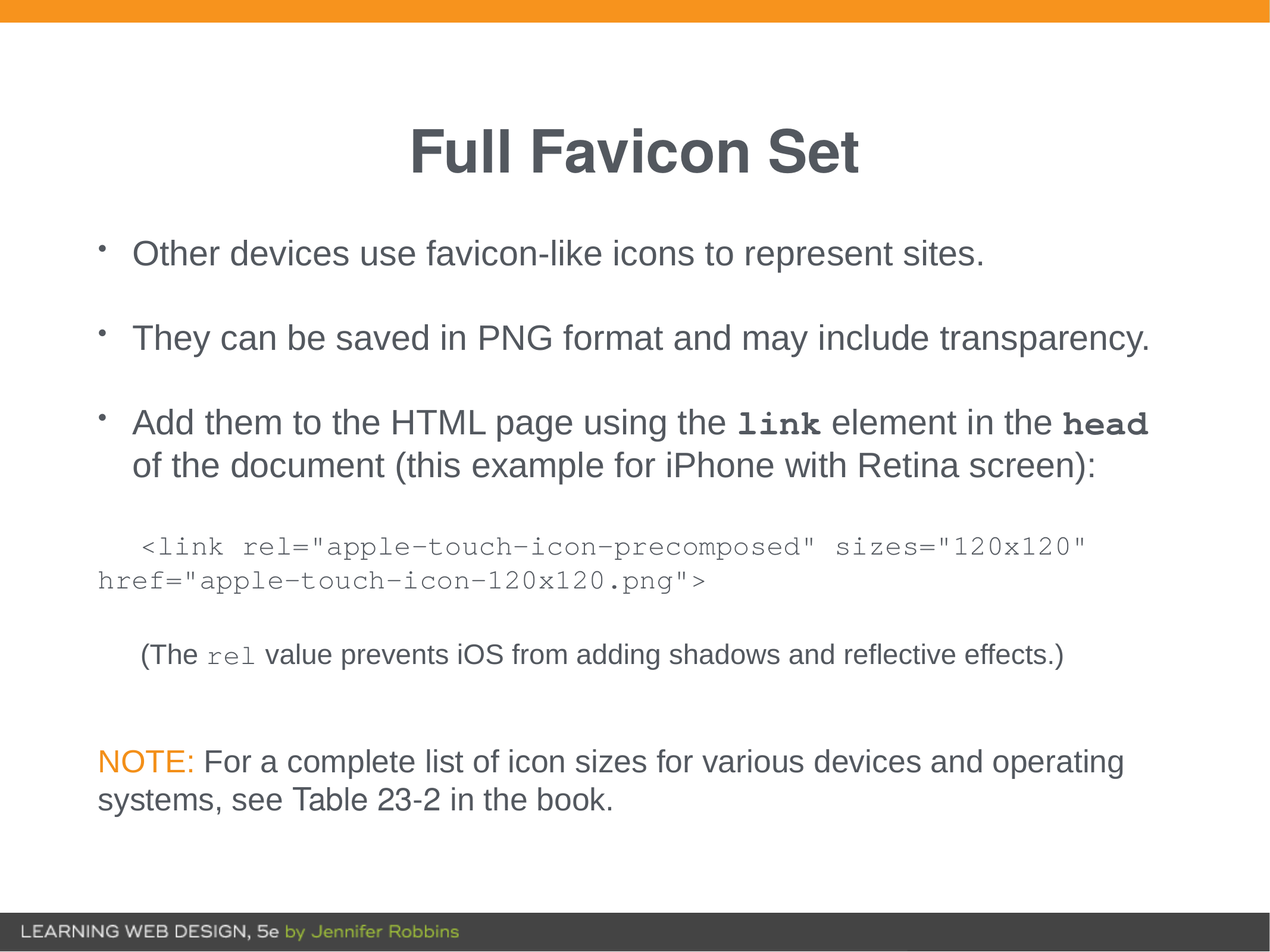

# Full Favicon Set
Other devices use favicon-like icons to represent sites.
They can be saved in PNG format and may include transparency.
Add them to the HTML page using the link element in the head of the document (this example for iPhone with Retina screen):
<link rel="apple-touch-icon-precomposed" sizes="120x120" href="apple-touch-icon-120x120.png">
(The rel value prevents iOS from adding shadows and reflective effects.)
NOTE: For a complete list of icon sizes for various devices and operating systems, see Table 23-2 in the book.